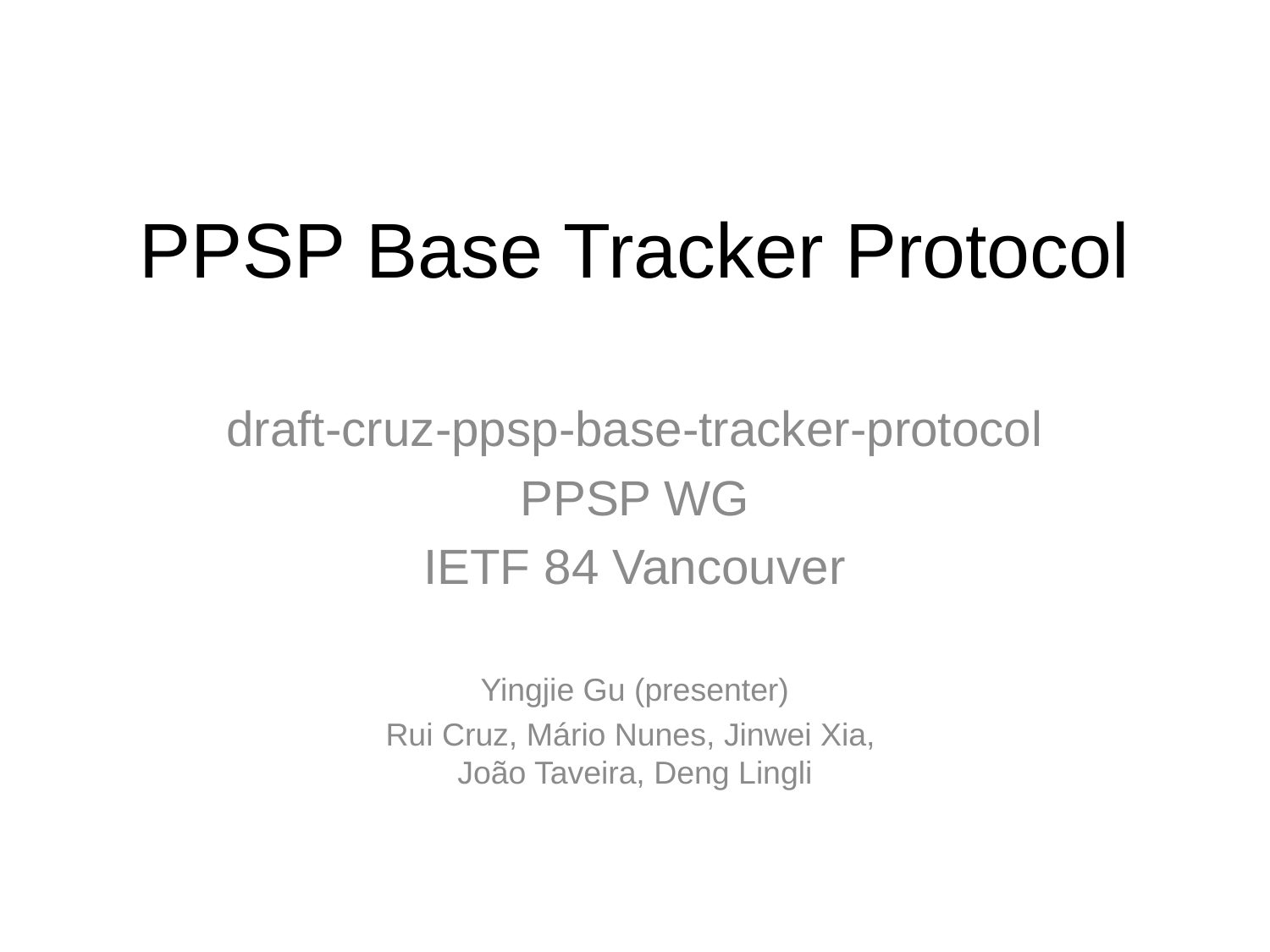

# PPSP Base Tracker Protocol
draft-cruz-ppsp-base-tracker-protocol
PPSP WG
IETF 84 Vancouver

Yingjie Gu (presenter)
Rui Cruz, Mário Nunes, Jinwei Xia,
João Taveira, Deng Lingli